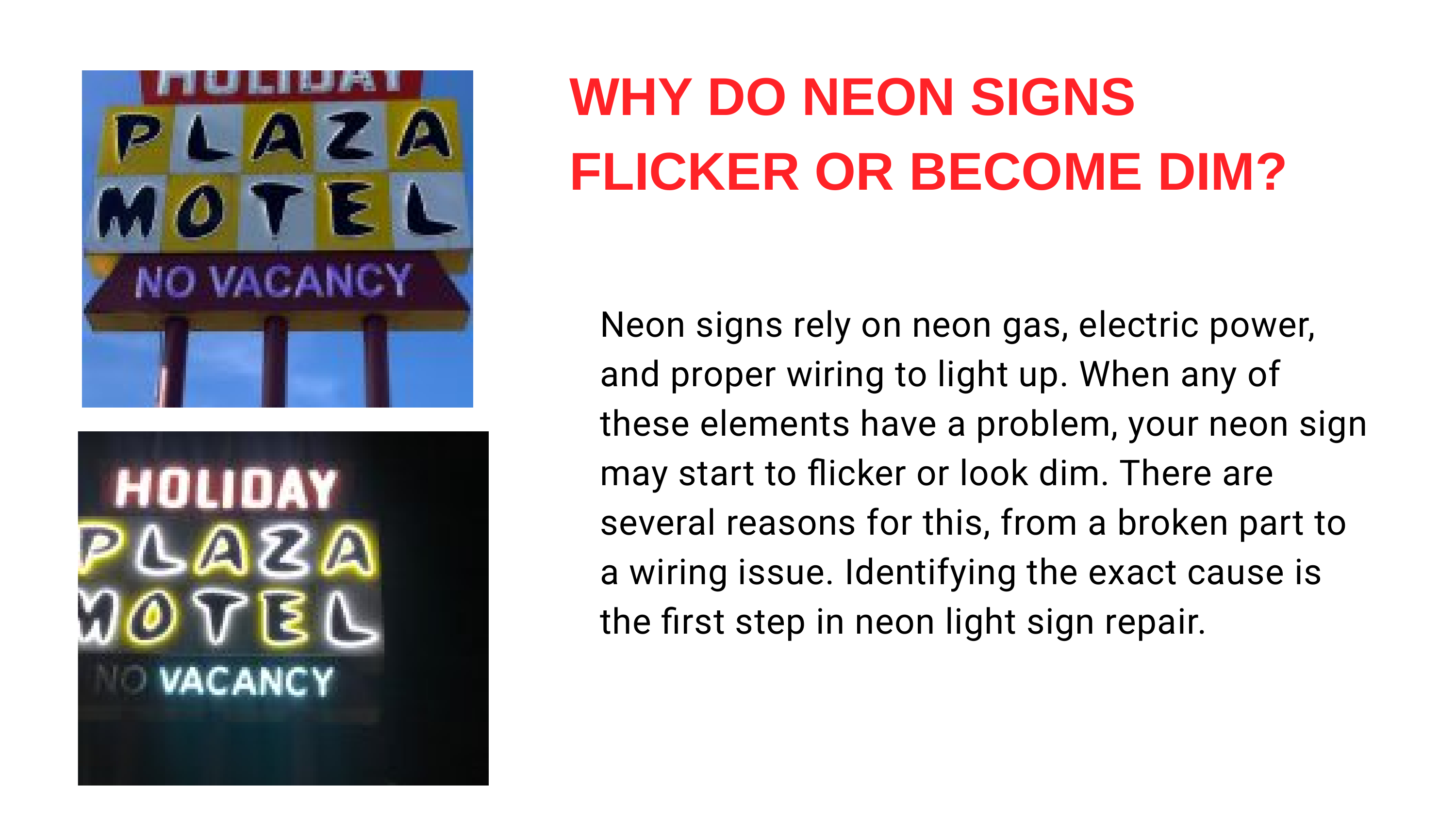

WHY DO NEON SIGNS FLICKER OR BECOME DIM?

Neon signs rely on neon gas, electric power, and proper wiring to light up. When any of these elements have a problem, your neon sign may start to flicker or look dim. There are several reasons for this, from a broken part to a wiring issue. Identifying the exact cause is the first step in neon light sign repair.